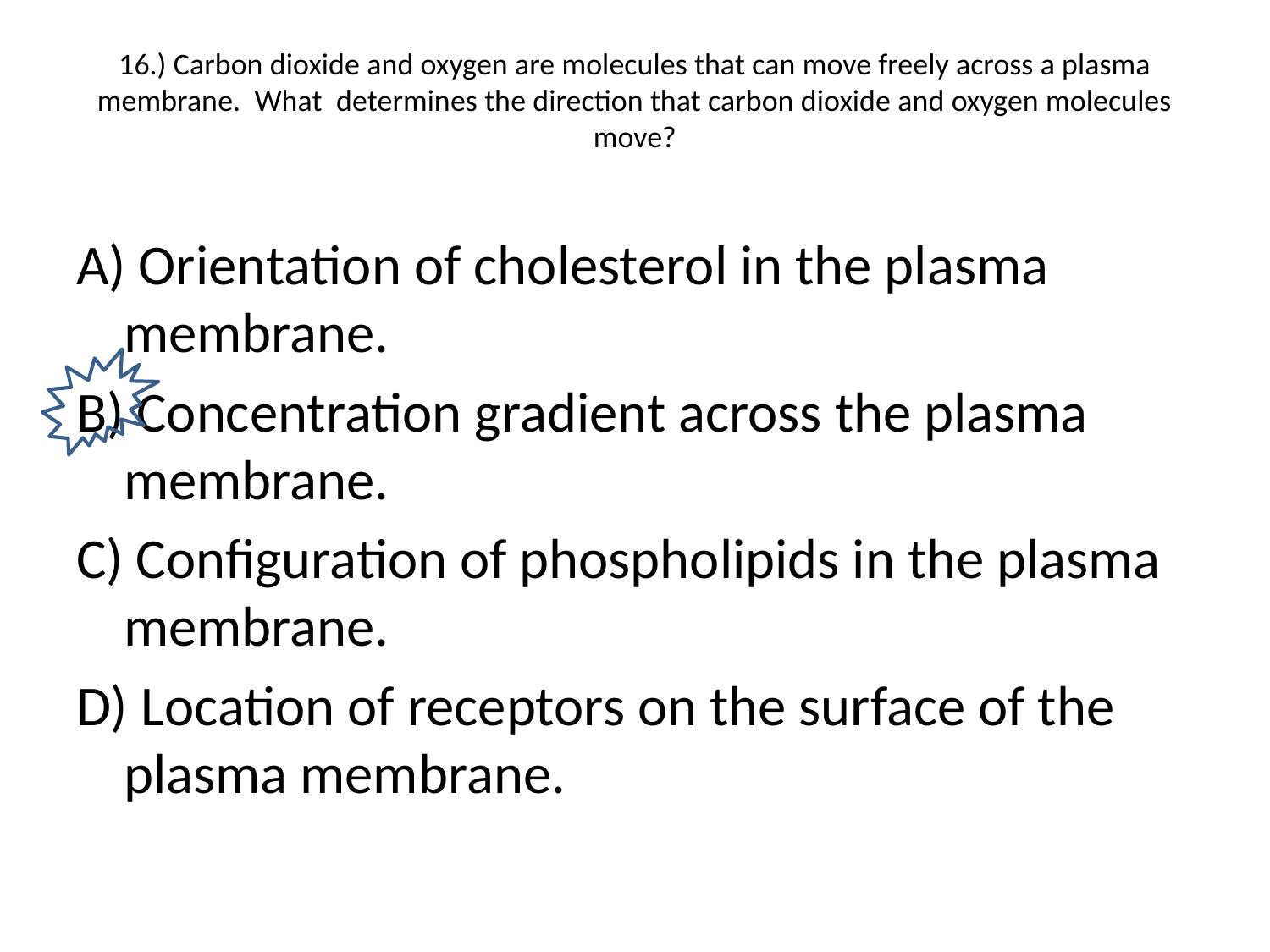

# 16.) Carbon dioxide and oxygen are molecules that can move freely across a plasma membrane.  What  determines the direction that carbon dioxide and oxygen molecules move?
A) Orientation of cholesterol in the plasma membrane.
B) Concentration gradient across the plasma membrane.
C) Configuration of phospholipids in the plasma membrane.
D) Location of receptors on the surface of the plasma membrane.